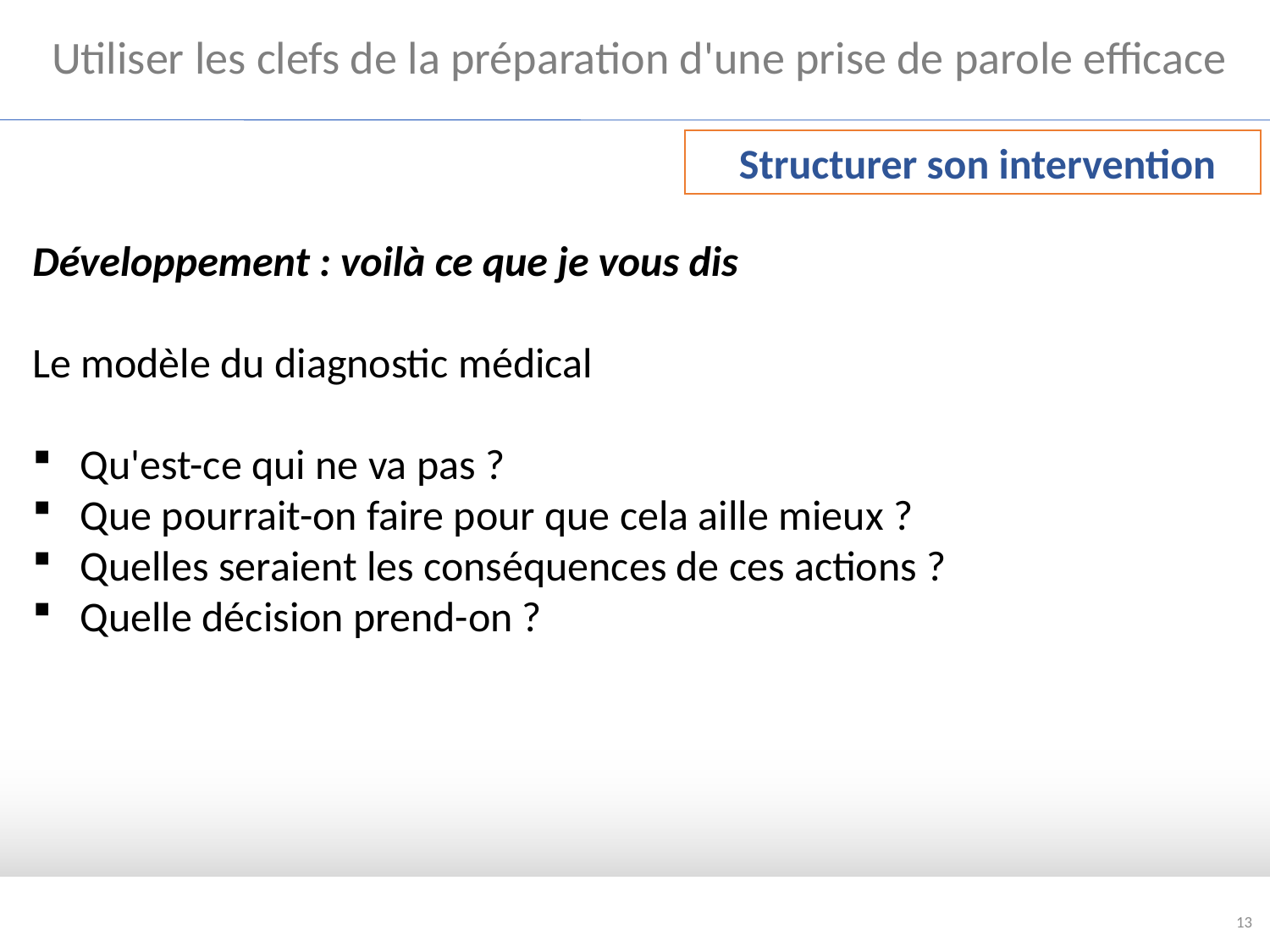

Utiliser les clefs de la préparation d'une prise de parole efficace
 Structurer son intervention
Développement : voilà ce que je vous dis

Le modèle du diagnostic médical

Qu'est-ce qui ne va pas ?
Que pourrait-on faire pour que cela aille mieux ?
Quelles seraient les conséquences de ces actions ?
Quelle décision prend-on ?

13